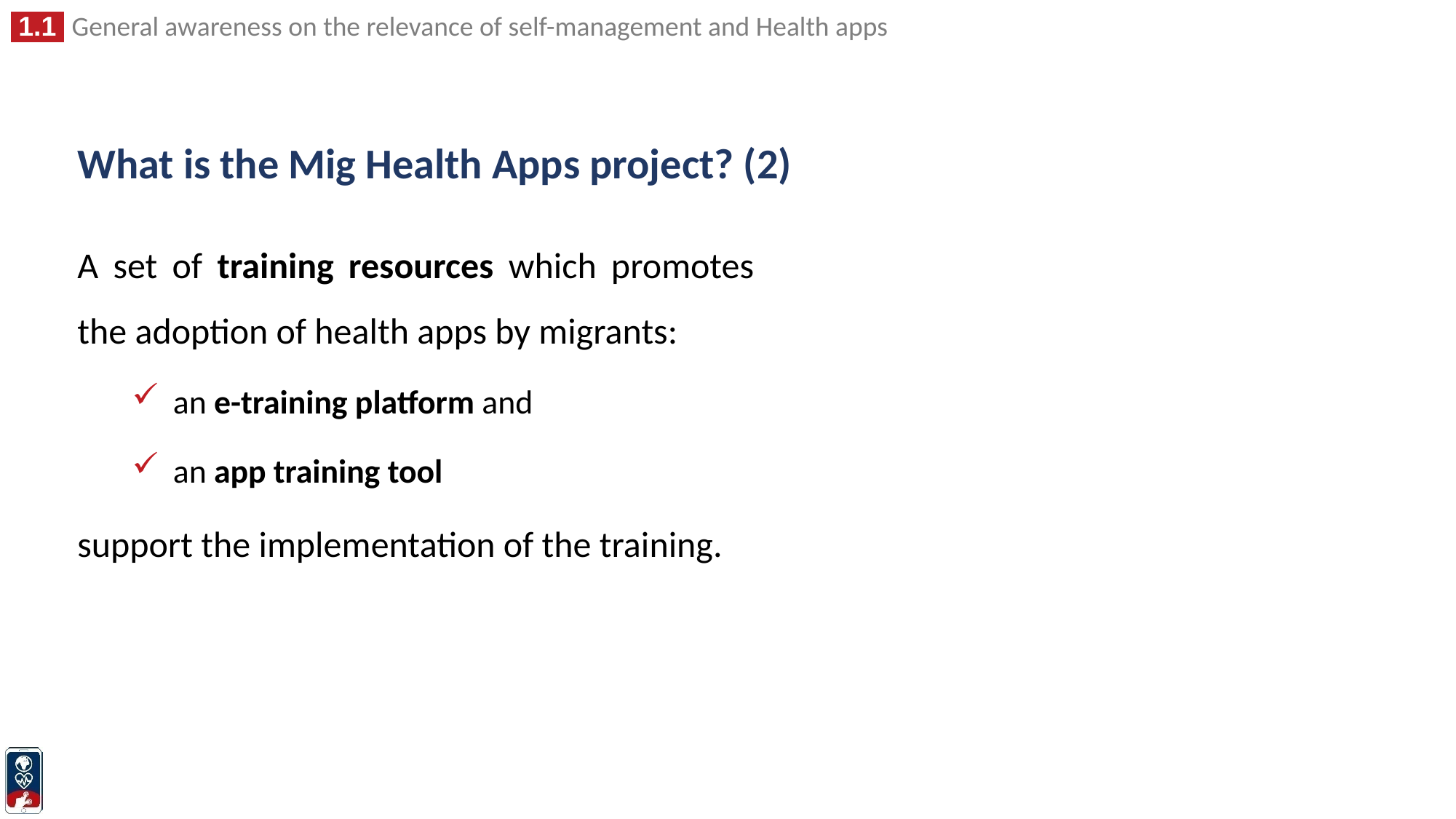

# What is the Mig Health Apps project? (2)
A set of training resources which promotes the adoption of health apps by migrants:
an e-training platform and
an app training tool
support the implementation of the training.